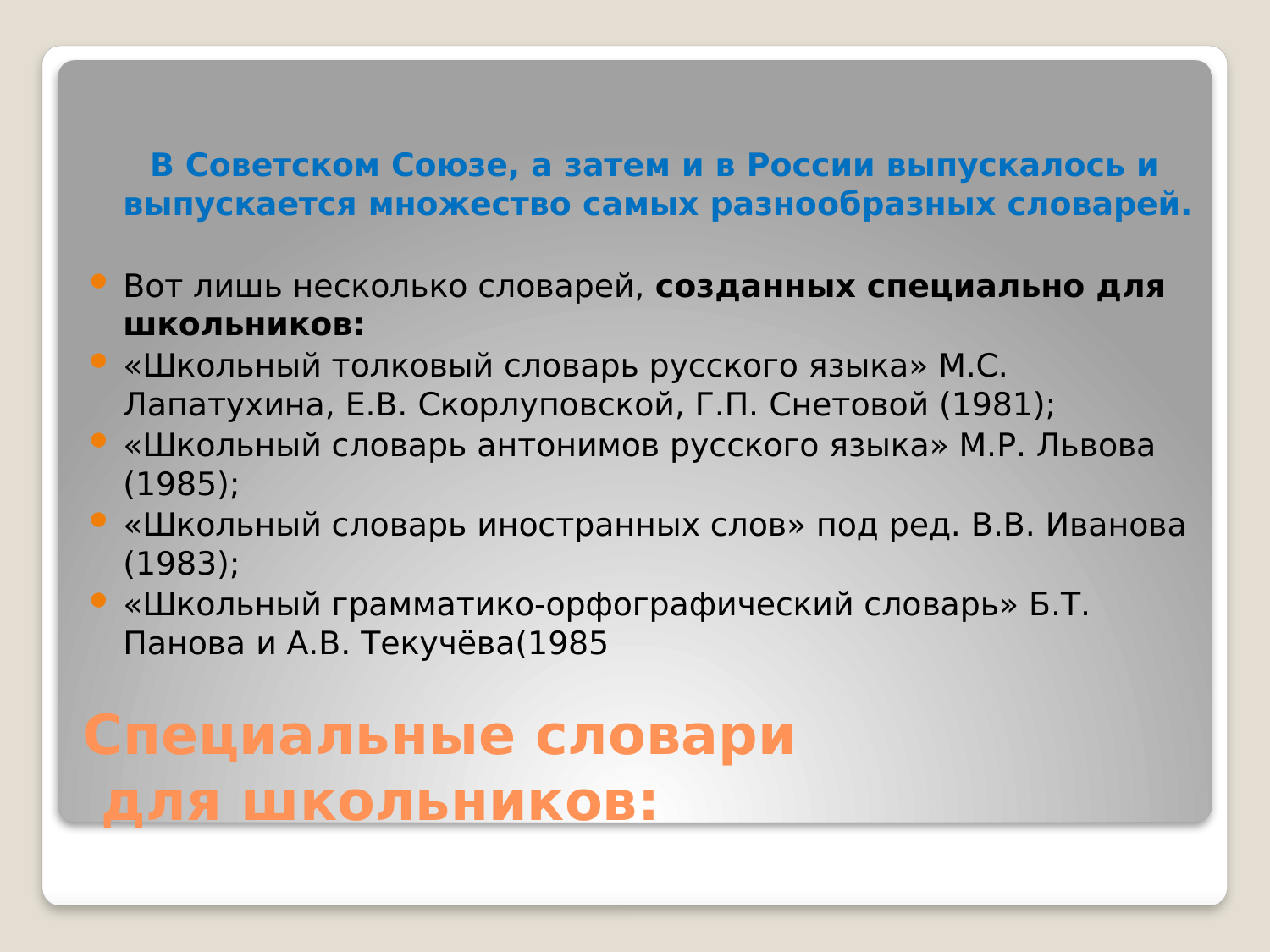

В Советском Союзе, а затем и в России выпускалось и выпускается множество самых разнообразных словарей.

Вот лишь несколько словарей, созданных специально для школьников:
«Школьный толковый словарь русского языка» М.С. Лапатухина, Е.В. Скорлуповской, Г.П. Снетовой (1981);
«Школьный словарь антонимов русского языка» М.Р. Львова (1985);
«Школьный словарь иностранных слов» под ред. В.В. Иванова (1983);
«Школьный грамматико-орфографический словарь» Б.Т. Панова и А.В. Текучёва(1985
# Специальные словари для школьников: